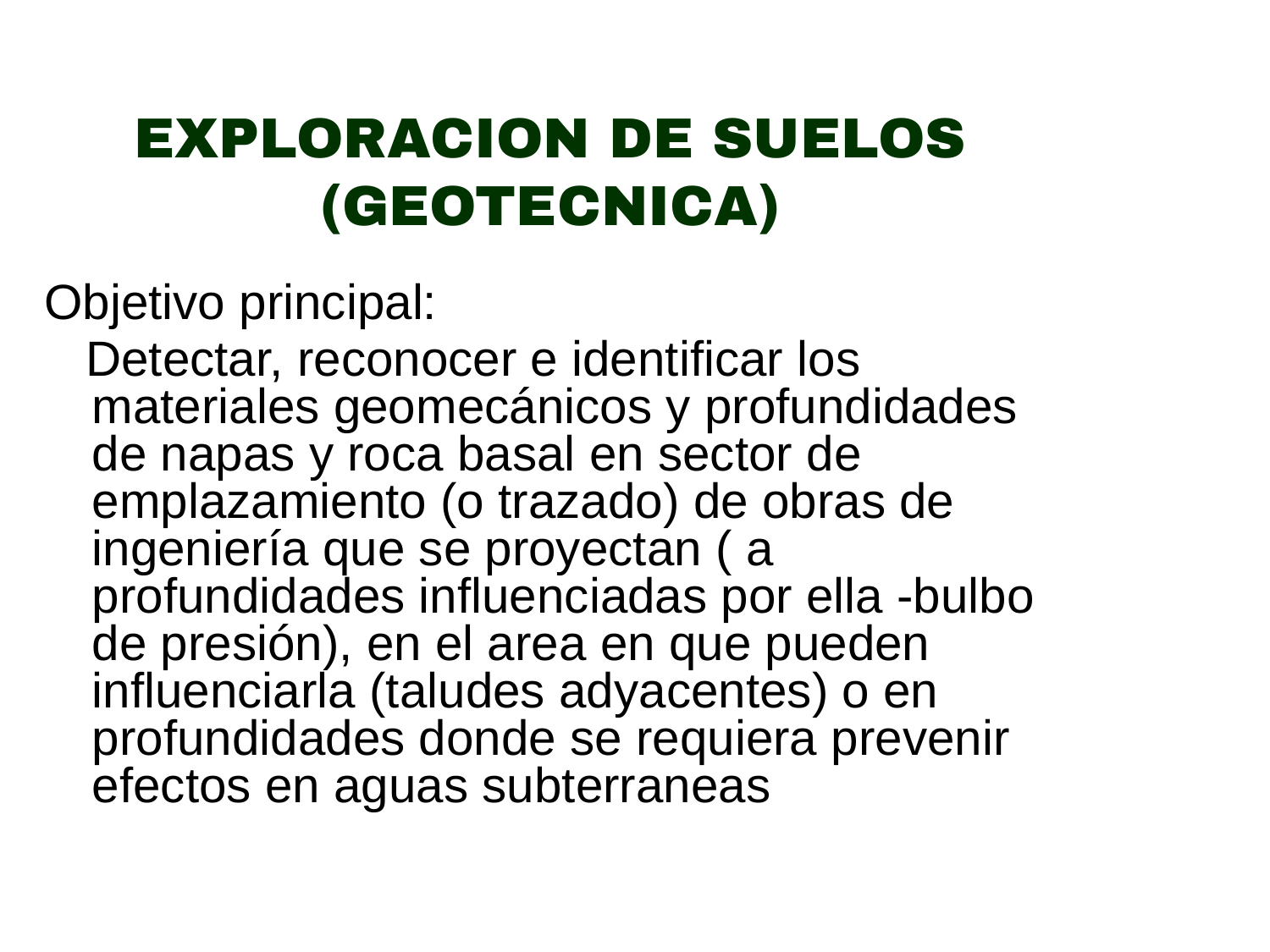

# EXPLORACION DE SUELOS (GEOTECNICA)
Objetivo principal:
   Detectar, reconocer e identificar los materiales geomecánicos y profundidades de napas y roca basal en sector de emplazamiento (o trazado) de obras de ingeniería que se proyectan ( a profundidades influenciadas por ella -bulbo de presión), en el area en que pueden influenciarla (taludes adyacentes) o en profundidades donde se requiera prevenir efectos en aguas subterraneas